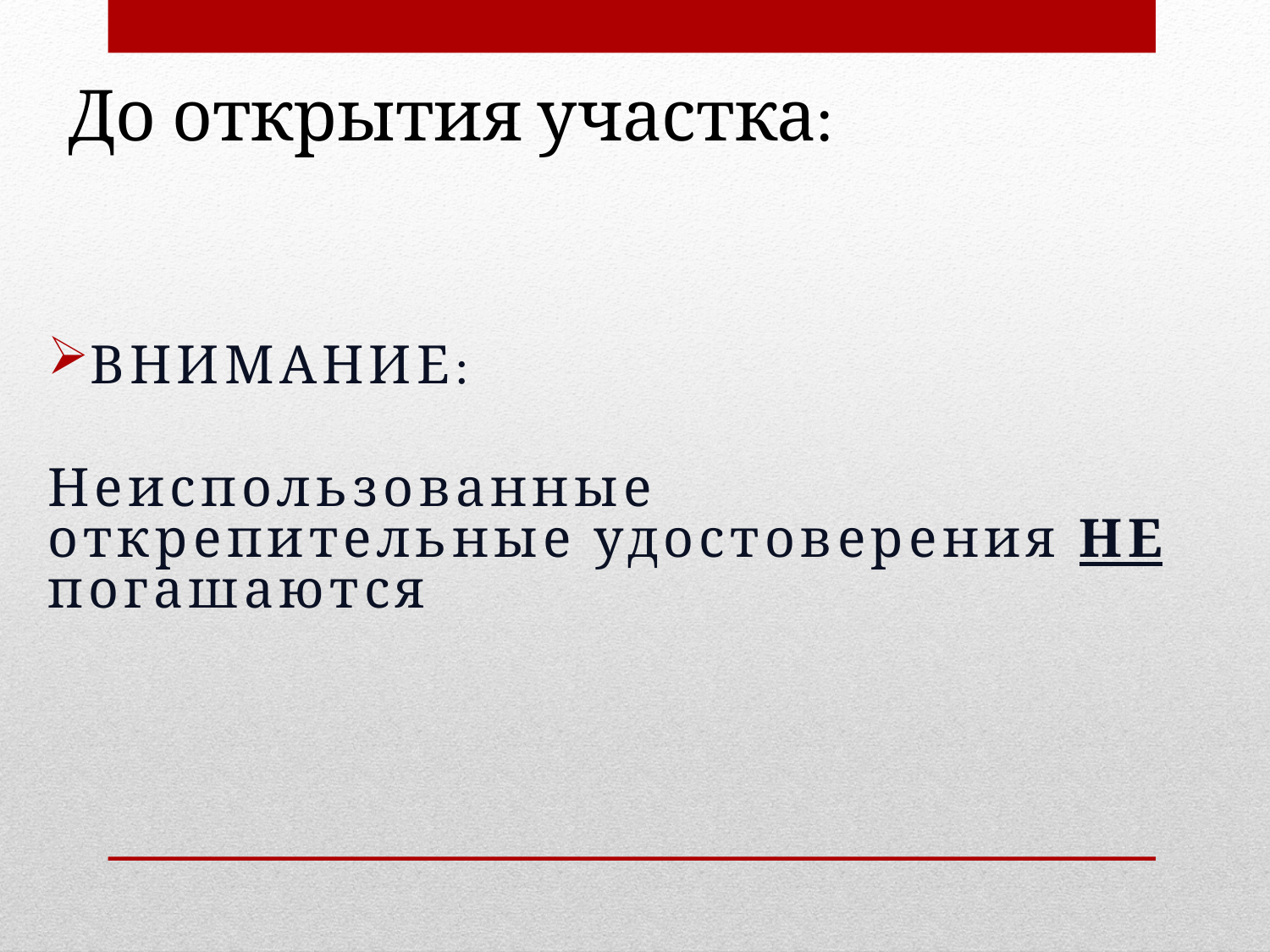

# До открытия участка:
ВНИМАНИЕ:

Неиспользованные открепительные удостоверения НЕ погашаются